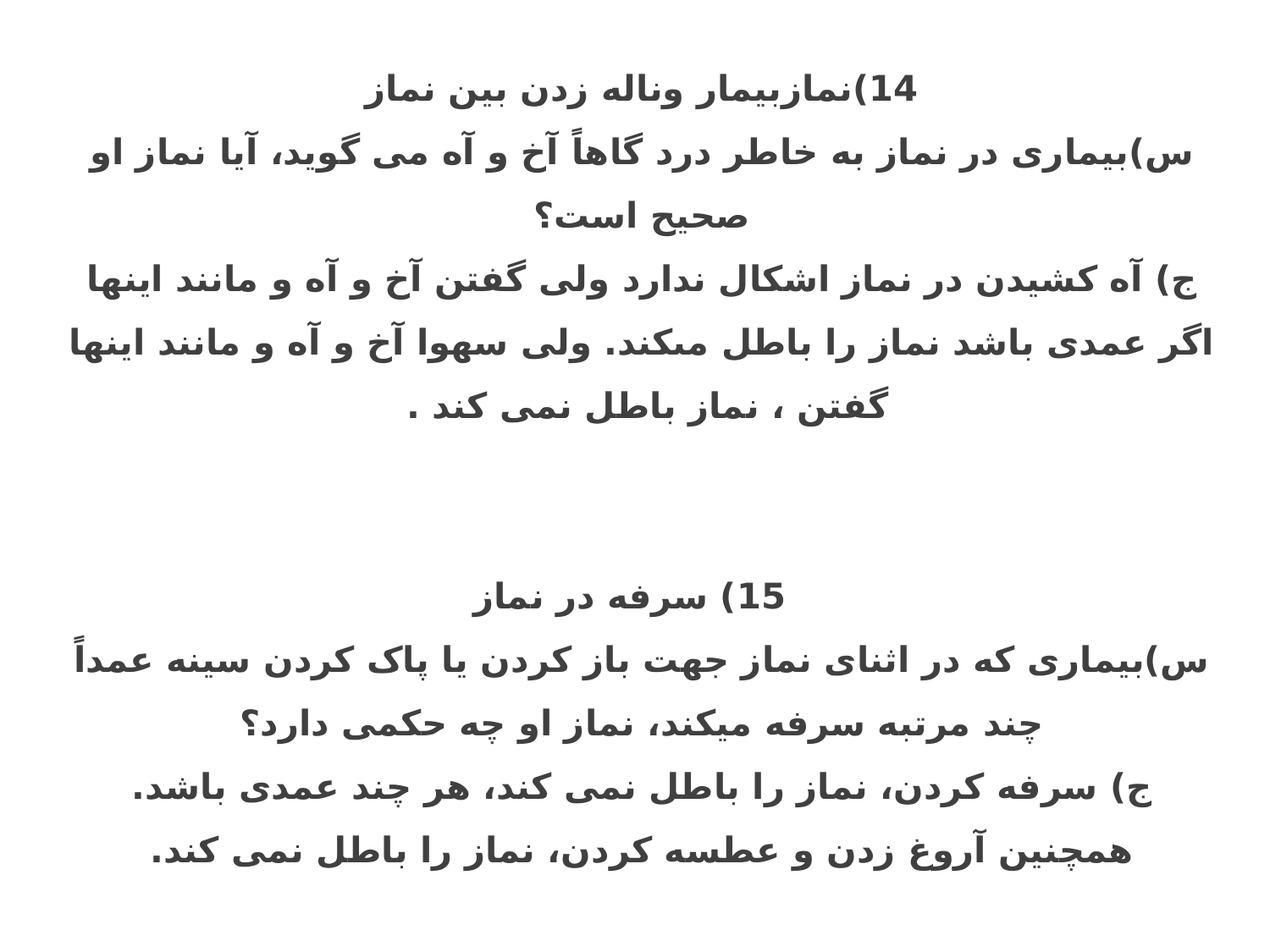

14)نمازبیمار وناله زدن بین نماز
س)بیماری در نماز به خاطر درد گاهاً آخ و آه می گوید، آیا نماز او صحیح است؟
ج) آه کشیدن در نماز اشکال ندارد ولى گفتن آخ و آه و مانند اینها اگر عمدى باشد نماز را باطل مى‏کند. ولی سهوا آخ و آه و مانند اینها گفتن ، نماز باطل نمى کند .

  15) سرفه در نماز
س)بیماری که در اثنای نماز جهت باز کردن یا پاک کردن سینه عمداً چند مرتبه سرفه می‏کند، نماز او چه حکمی دارد؟
ج) سرفه کردن، نماز را باطل نمی کند، هر چند عمدی باشد.
همچنین آروغ زدن و عطسه کردن، نماز را باطل نمی کند.